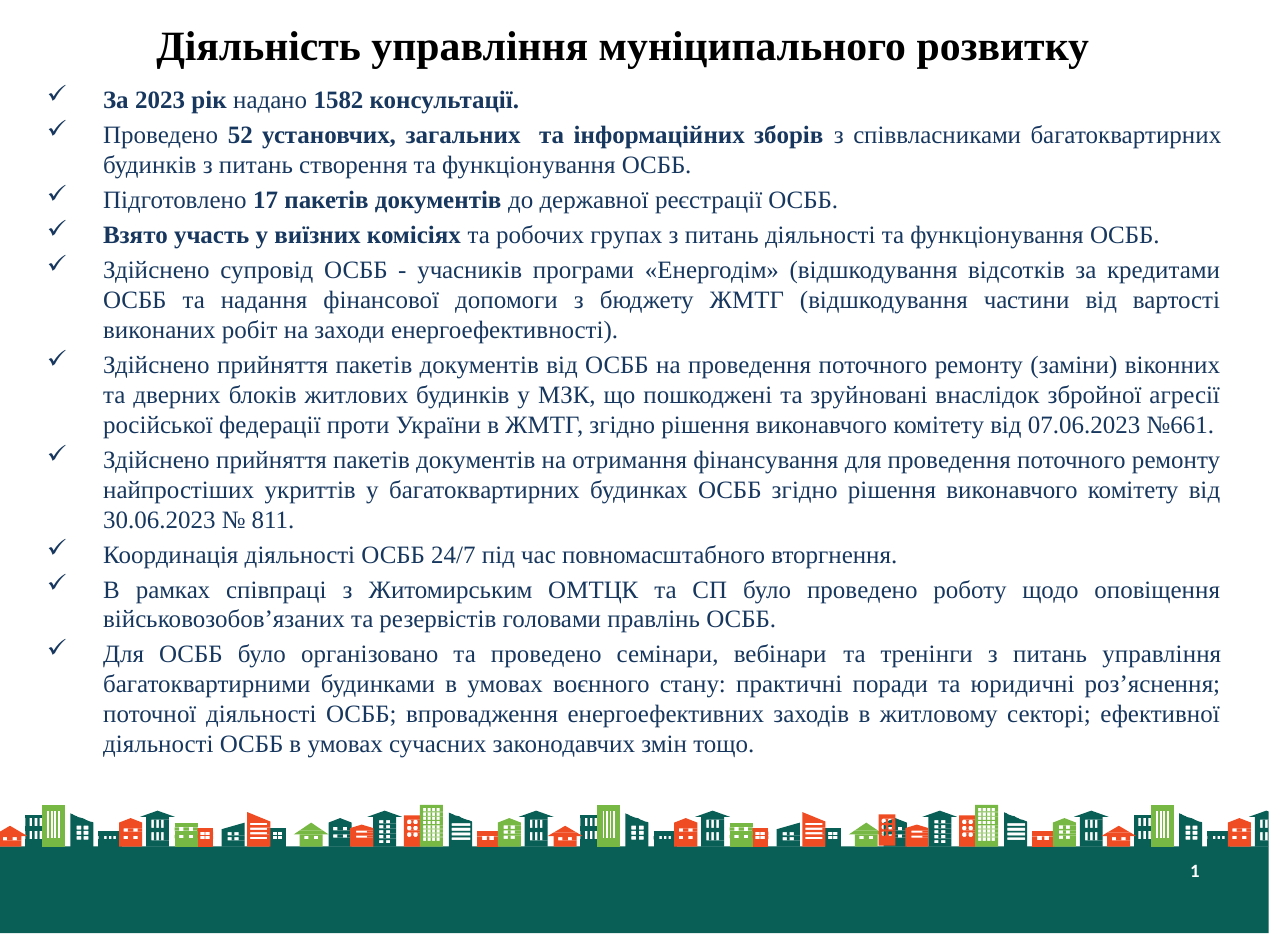

# Діяльність управління муніципального розвитку
За 2023 рік надано 1582 консультації.
Проведено 52 установчих, загальних  та інформаційних зборів з співвласниками багатоквартирних будинків з питань створення та функціонування ОСББ.
Підготовлено 17 пакетів документів до державної реєстрації ОСББ.
Взято участь у виїзних комісіях та робочих групах з питань діяльності та функціонування ОСББ.
Здійснено супровід ОСББ - учасників програми «Енергодім» (відшкодування відсотків за кредитами ОСББ та надання фінансової допомоги з бюджету ЖМТГ (відшкодування частини від вартості виконаних робіт на заходи енергоефективності).
Здійснено прийняття пакетів документів від ОСББ на проведення поточного ремонту (заміни) віконних та дверних блоків житлових будинків у МЗК, що пошкоджені та зруйновані внаслідок збройної агресії російської федерації проти України в ЖМТГ, згідно рішення виконавчого комітету від 07.06.2023 №661.
Здійснено прийняття пакетів документів на отримання фінансування для проведення поточного ремонту найпростіших укриттів у багатоквартирних будинках ОСББ згідно рішення виконавчого комітету від 30.06.2023 № 811.
Координація діяльності ОСББ 24/7 під час повномасштабного вторгнення.
В рамках співпраці з Житомирським ОМТЦК та СП було проведено роботу щодо оповіщення військовозобов’язаних та резервістів головами правлінь ОСББ.
Для ОСББ було організовано та проведено семінари, вебінари та тренінги з питань управління багатоквартирними будинками в умовах воєнного стану: практичні поради та юридичні роз’яснення; поточної діяльності ОСББ; впровадження енергоефективних заходів в житловому секторі; ефективної діяльності ОСББ в умовах сучасних законодавчих змін тощо.

1